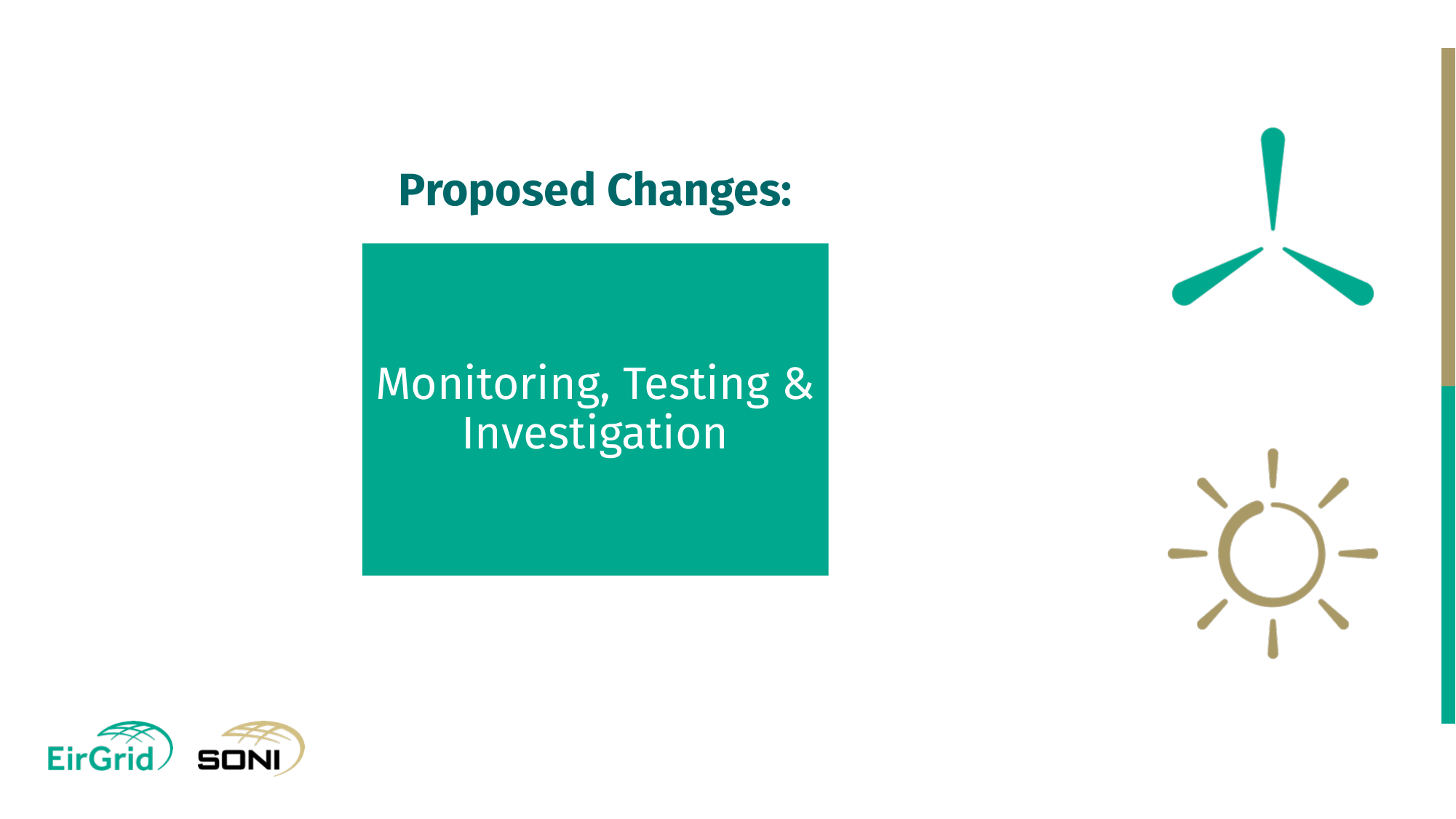

Proposed Changes:

Monitoring, Testing & Investigation
40